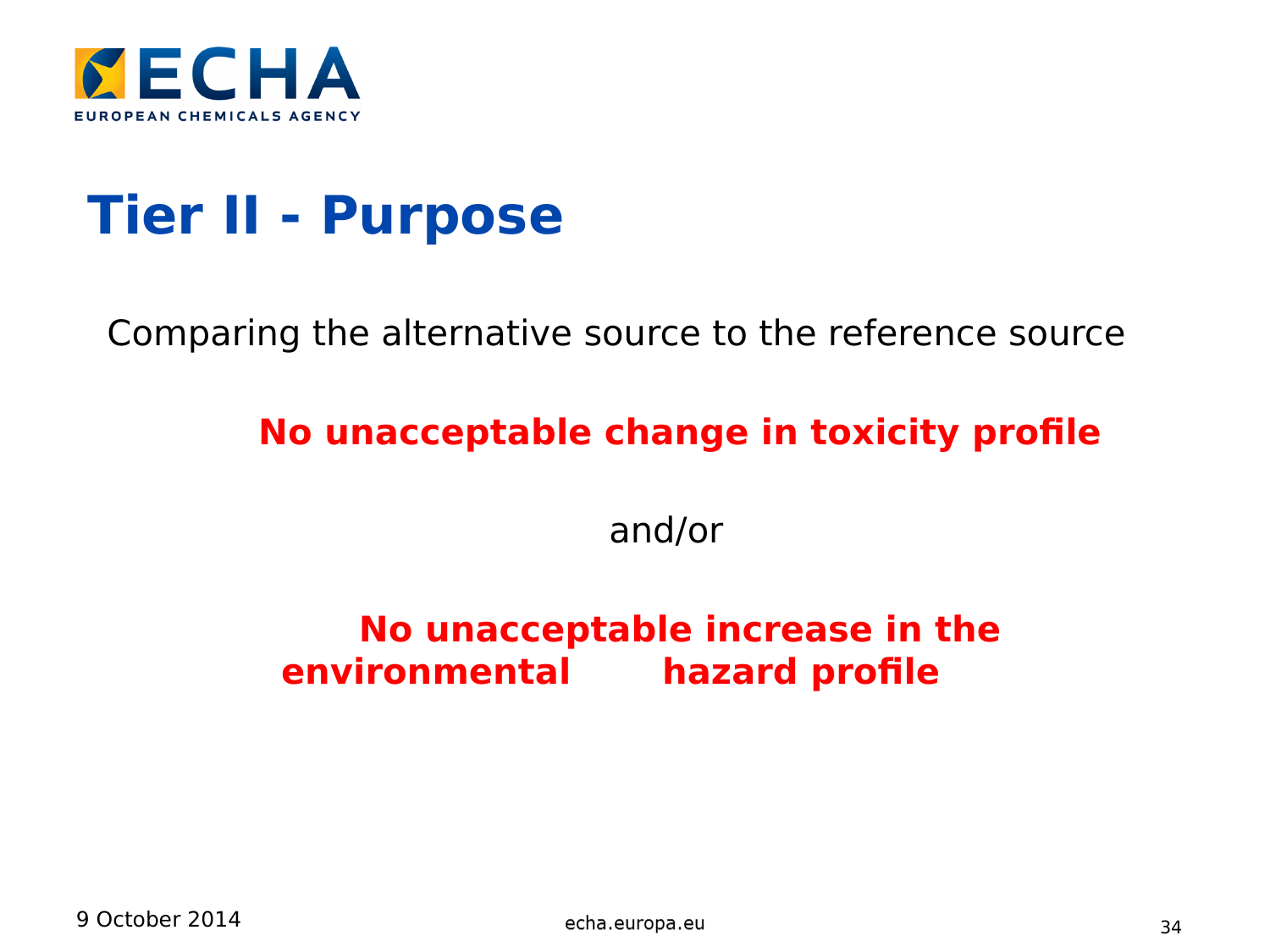

Tier II - Purpose

Comparing the alternative source to the reference source

	No unacceptable change in toxicity profile

				and/or

	No unacceptable increase in the environmental 	hazard profile

9 October 2014
34